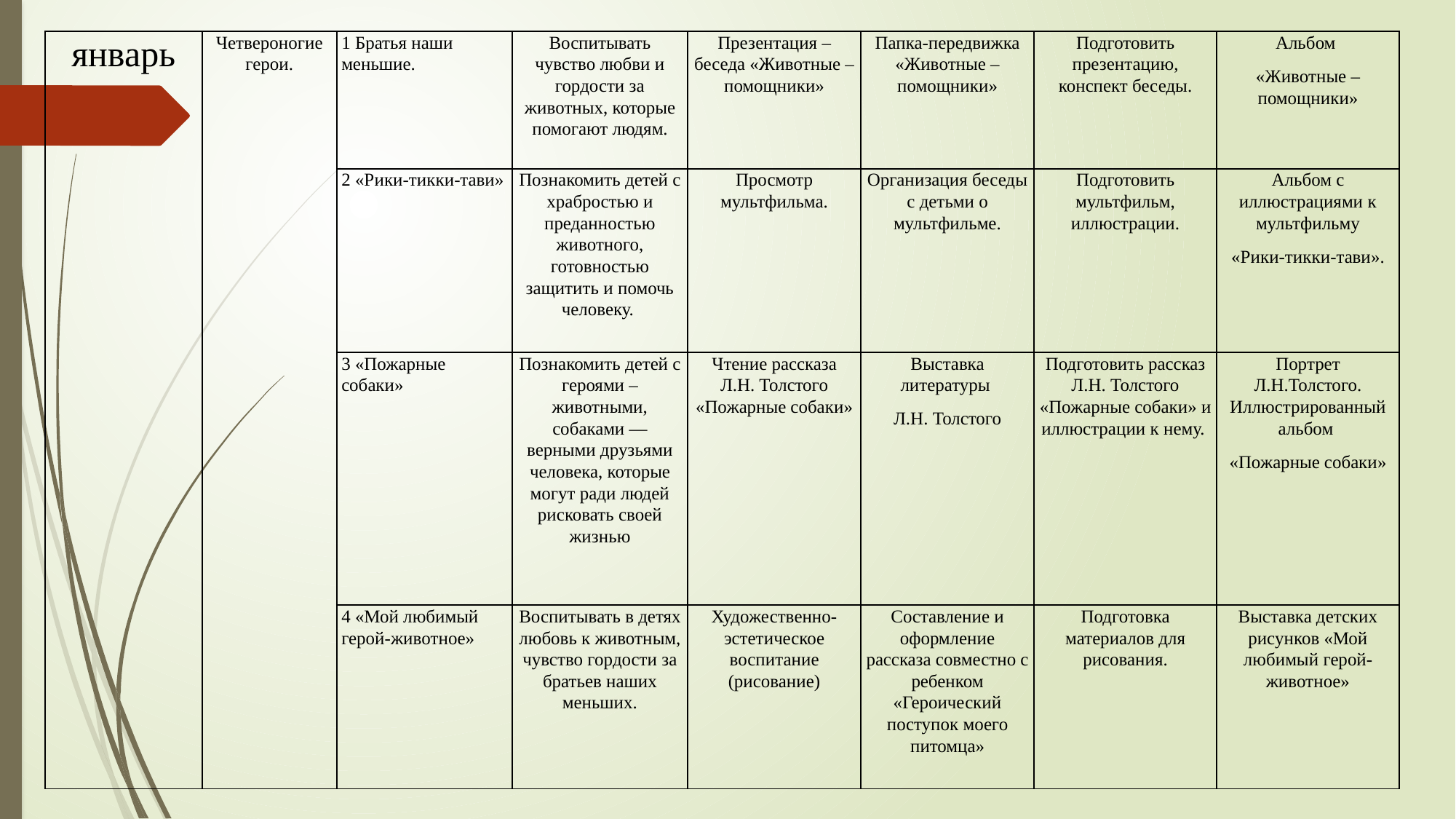

| январь | Четвероногие герои. | 1 Братья наши меньшие. | Воспитывать чувство любви и гордости за животных, которые помогают людям. | Презентация –беседа «Животные –помощники» | Папка-передвижка «Животные –помощники» | Подготовить презентацию, конспект беседы. | Альбом «Животные –помощники» |
| --- | --- | --- | --- | --- | --- | --- | --- |
|  |  | 2 «Рики-тикки-тави» | Познакомить детей с храбростью и преданностью животного, готовностью защитить и помочь человеку. | Просмотр мультфильма. | Организация беседы с детьми о мультфильме. | Подготовить мультфильм, иллюстрации. | Альбом с иллюстрациями к мультфильму «Рики-тикки-тави». |
|  |  | 3 «Пожарные собаки» | Познакомить детей с героями – животными, собаками — верными друзьями человека, которые могут ради людей рисковать своей жизнью | Чтение рассказа Л.Н. Толстого «Пожарные собаки» | Выставка литературы Л.Н. Толстого | Подготовить рассказ Л.Н. Толстого «Пожарные собаки» и иллюстрации к нему. | Портрет Л.Н.Толстого. Иллюстрированный альбом «Пожарные собаки» |
|  |  | 4 «Мой любимый герой-животное» | Воспитывать в детях любовь к животным, чувство гордости за братьев наших меньших. | Художественно-эстетическое воспитание (рисование) | Составление и оформление рассказа совместно с ребенком «Героический поступок моего питомца» | Подготовка материалов для рисования. | Выставка детских рисунков «Мой любимый герой-животное» |